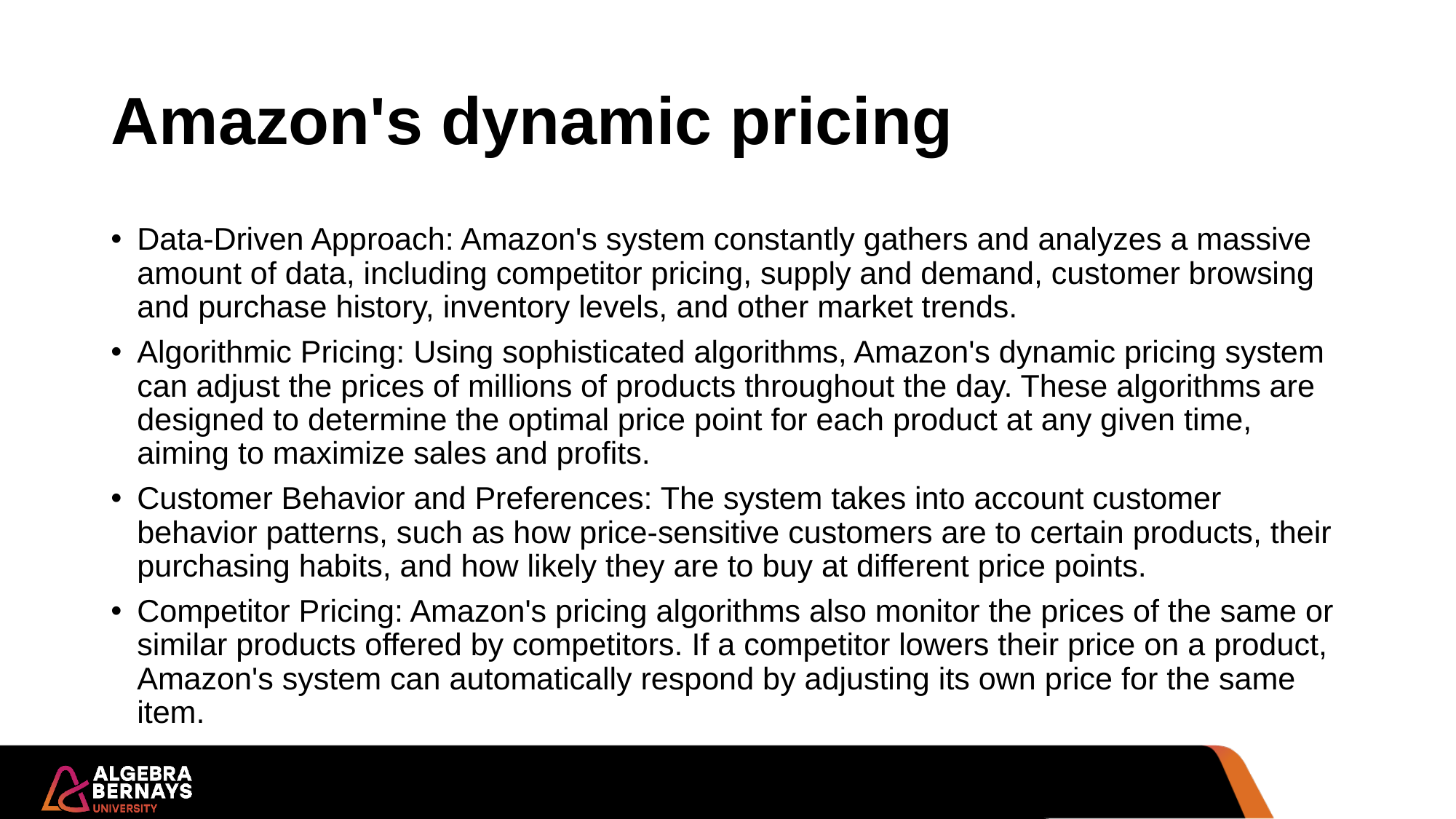

# Amazon's dynamic pricing
Data-Driven Approach: Amazon's system constantly gathers and analyzes a massive amount of data, including competitor pricing, supply and demand, customer browsing and purchase history, inventory levels, and other market trends.
Algorithmic Pricing: Using sophisticated algorithms, Amazon's dynamic pricing system can adjust the prices of millions of products throughout the day. These algorithms are designed to determine the optimal price point for each product at any given time, aiming to maximize sales and profits.
Customer Behavior and Preferences: The system takes into account customer behavior patterns, such as how price-sensitive customers are to certain products, their purchasing habits, and how likely they are to buy at different price points.
Competitor Pricing: Amazon's pricing algorithms also monitor the prices of the same or similar products offered by competitors. If a competitor lowers their price on a product, Amazon's system can automatically respond by adjusting its own price for the same item.